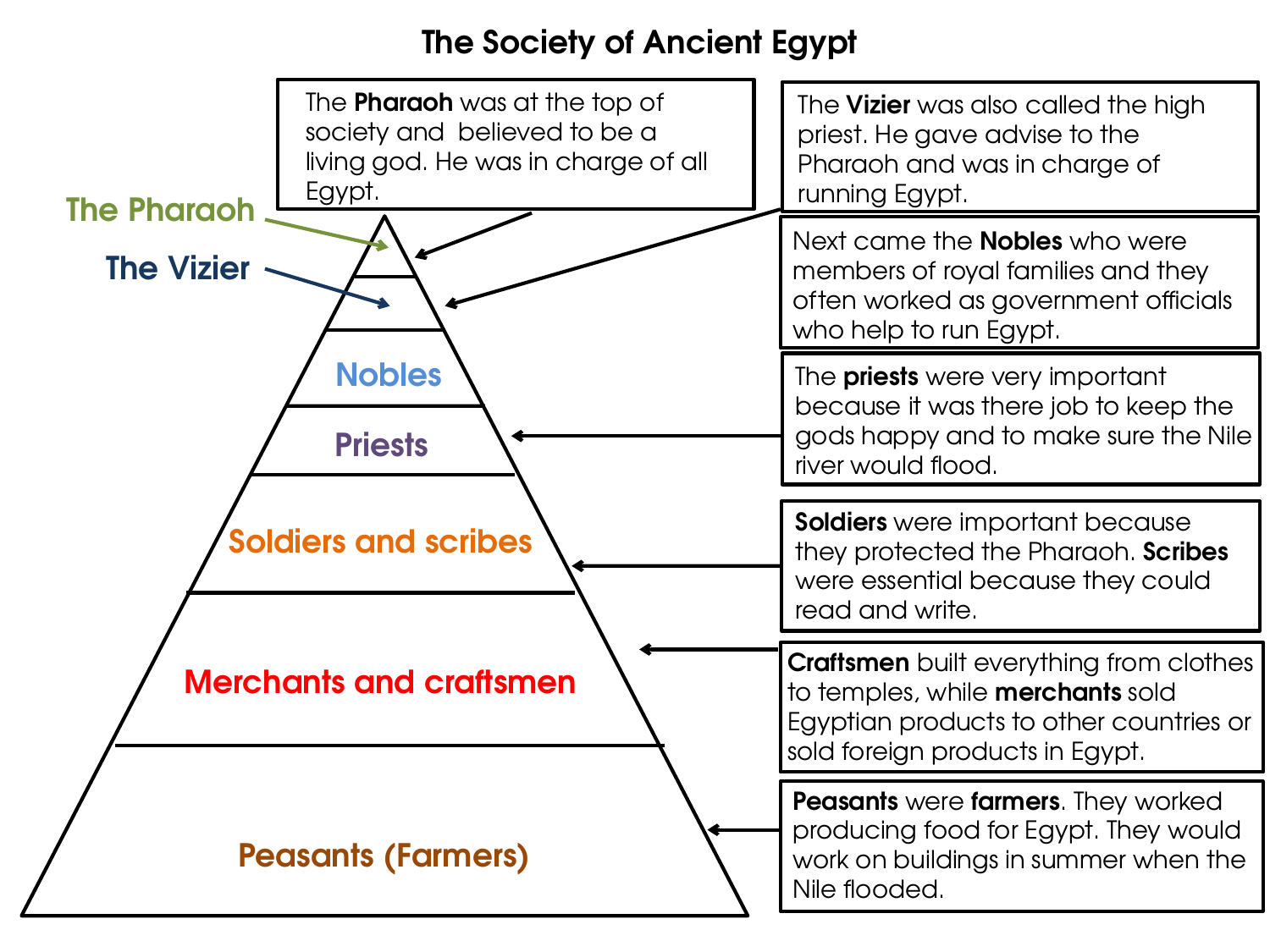

The Society of Ancient Egypt

The Pharaoh was at the top of society and  believed to be a living god. He was in charge of all Egypt.

The Vizier was also called the high priest. He gave advise to the Pharaoh and was in charge of running Egypt.
The Pharaoh

Next came the Nobles who were members of royal families and they often worked as government officials who help to run Egypt.
The Vizier
Nobles

The priests were very important because it was there job to keep the gods happy and to make sure the Nile river would flood.
Priests
Soldiers were important because they protected the Pharaoh. Scribes were essential because they could read and write.

Soldiers and scribes
Craftsmen built everything from clothes to temples, while merchants sold Egyptian products to other countries or sold foreign products in Egypt.

Merchants and craftsmen
Peasants were farmers. They worked producing food for Egypt. They would work on buildings in summer when the Nile flooded.

Peasants (Farmers)